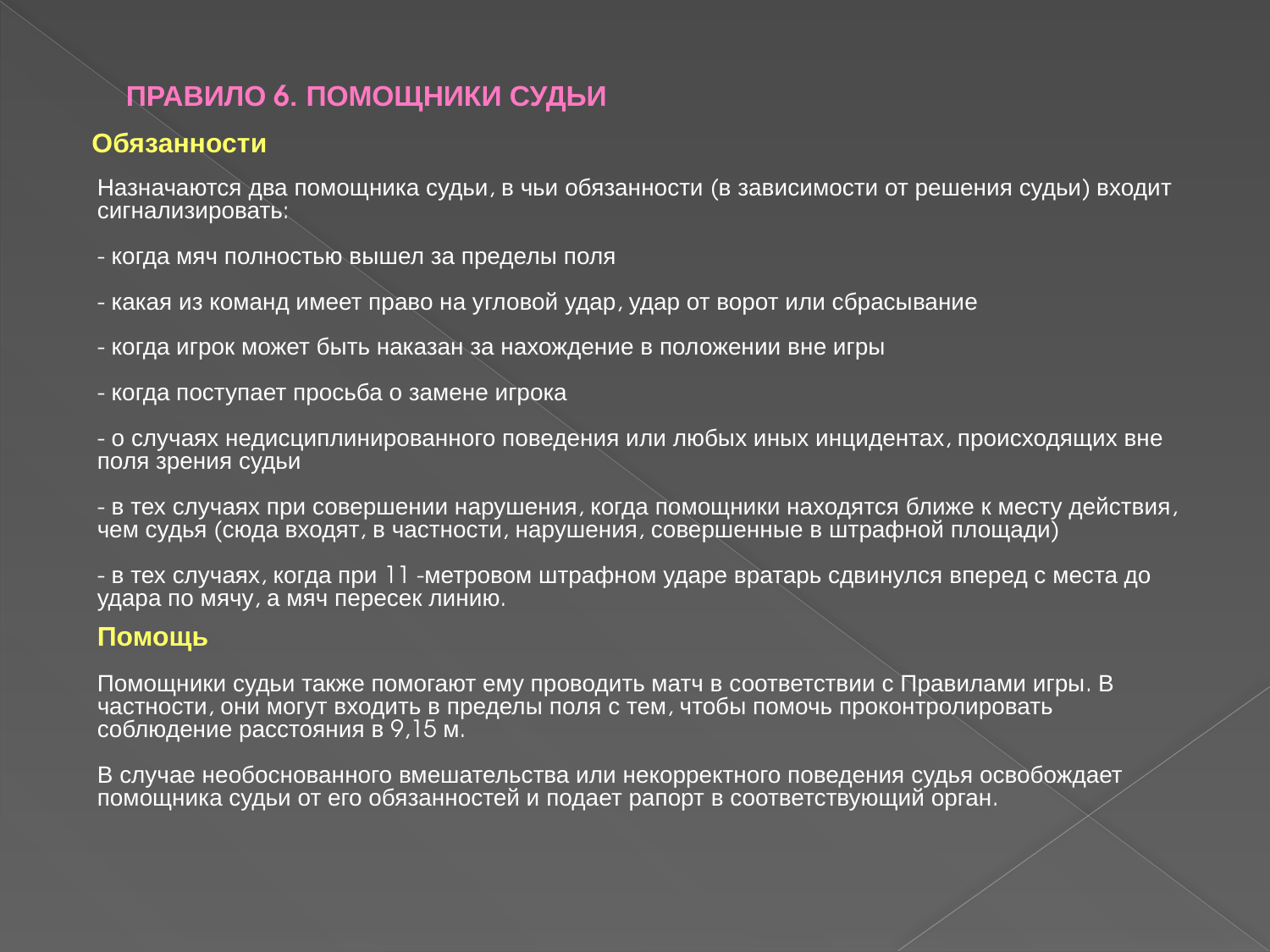

# ПРАВИЛО 6. ПОМОЩНИКИ СУДЬИ
      Обязанности
Назначаются два помощника судьи, в чьи обязанности (в зависимости от решения судьи) входит сигнализировать:
- когда мяч полностью вышел за пределы поля
- какая из команд имеет право на угловой удар, удар от ворот или сбрасывание
- когда игрок может быть наказан за нахождение в положении вне игры
- когда поступает просьба о замене игрока
- о случаях недисциплинированного поведения или любых иных инцидентах, происходящих вне поля зрения судьи
- в тех случаях при совершении нарушения, когда помощники находятся ближе к месту действия, чем судья (сюда входят, в частности, нарушения, совершенные в штрафной площади)
- в тех случаях, когда при 11 -метровом штрафном ударе вратарь сдвинулся вперед с места до удара по мячу, а мяч пересек линию.
Помощь
Помощники судьи также помогают ему проводить матч в соответствии с Правилами игры. В частности, они могут входить в пределы поля с тем, чтобы помочь проконтролировать соблюдение расстояния в 9,15 м.
В случае необоснованного вмешательства или некорректного поведения судья освобождает помощника судьи от его обязанностей и подает рапорт в соответствующий орган.